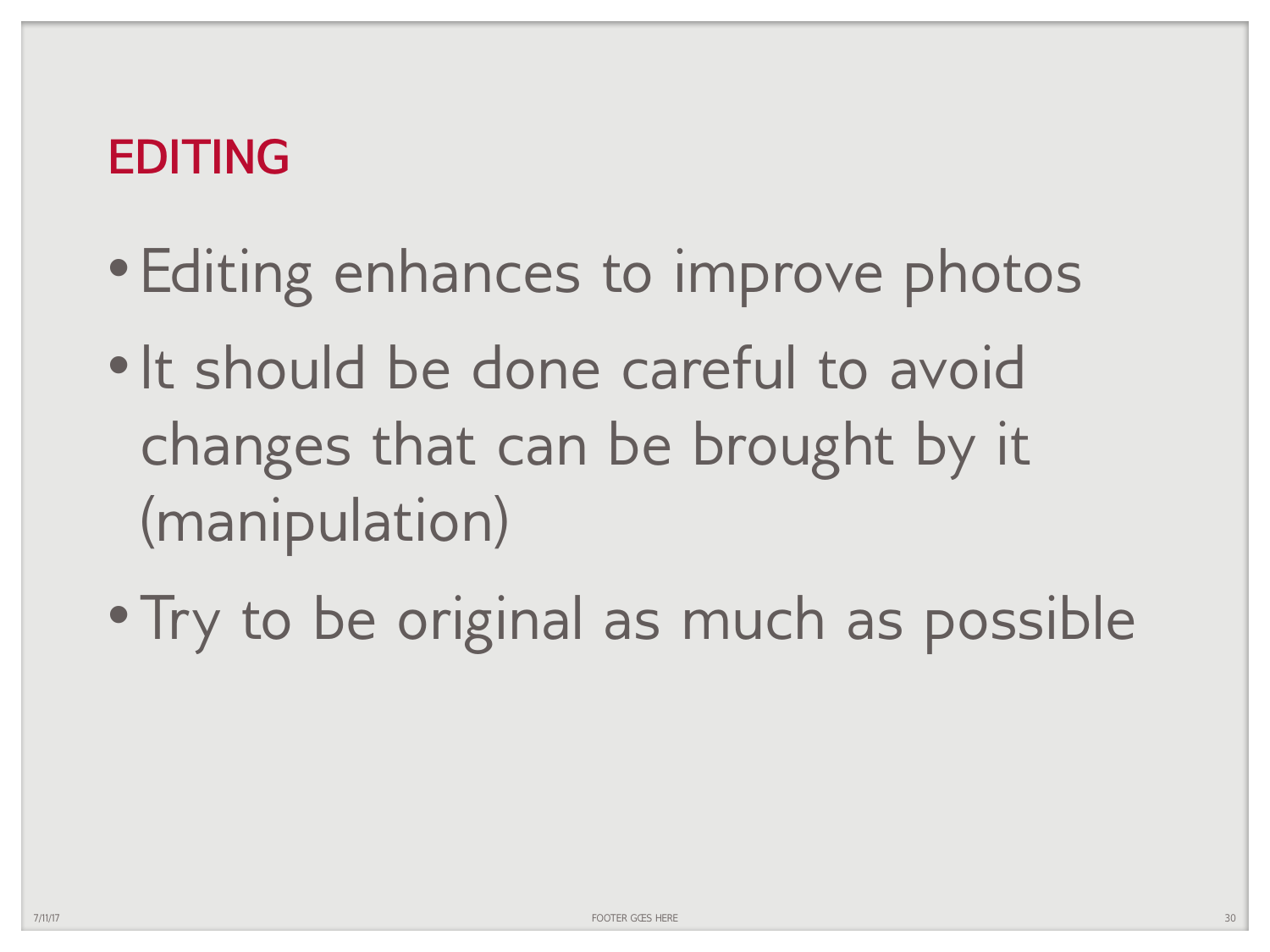

# EDITING
Editing enhances to improve photos
It should be done careful to avoid changes that can be brought by it (manipulation)
Try to be original as much as possible
7/11/17
FOOTER GOES HERE
30